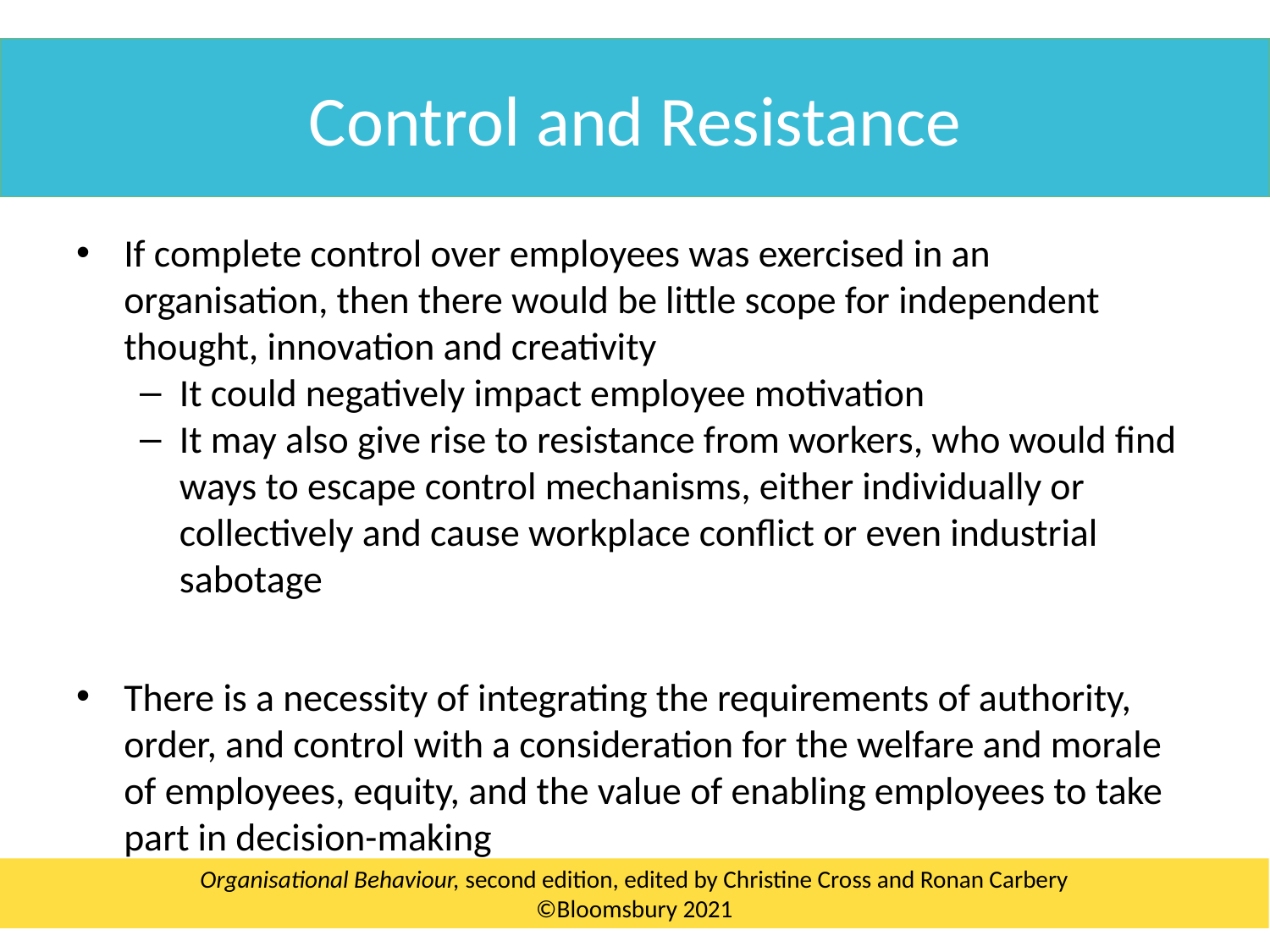

Control and Resistance
If complete control over employees was exercised in an organisation, then there would be little scope for independent thought, innovation and creativity
It could negatively impact employee motivation
It may also give rise to resistance from workers, who would find ways to escape control mechanisms, either individually or collectively and cause workplace conflict or even industrial sabotage

There is a necessity of integrating the requirements of authority, order, and control with a consideration for the welfare and morale of employees, equity, and the value of enabling employees to take part in decision-making